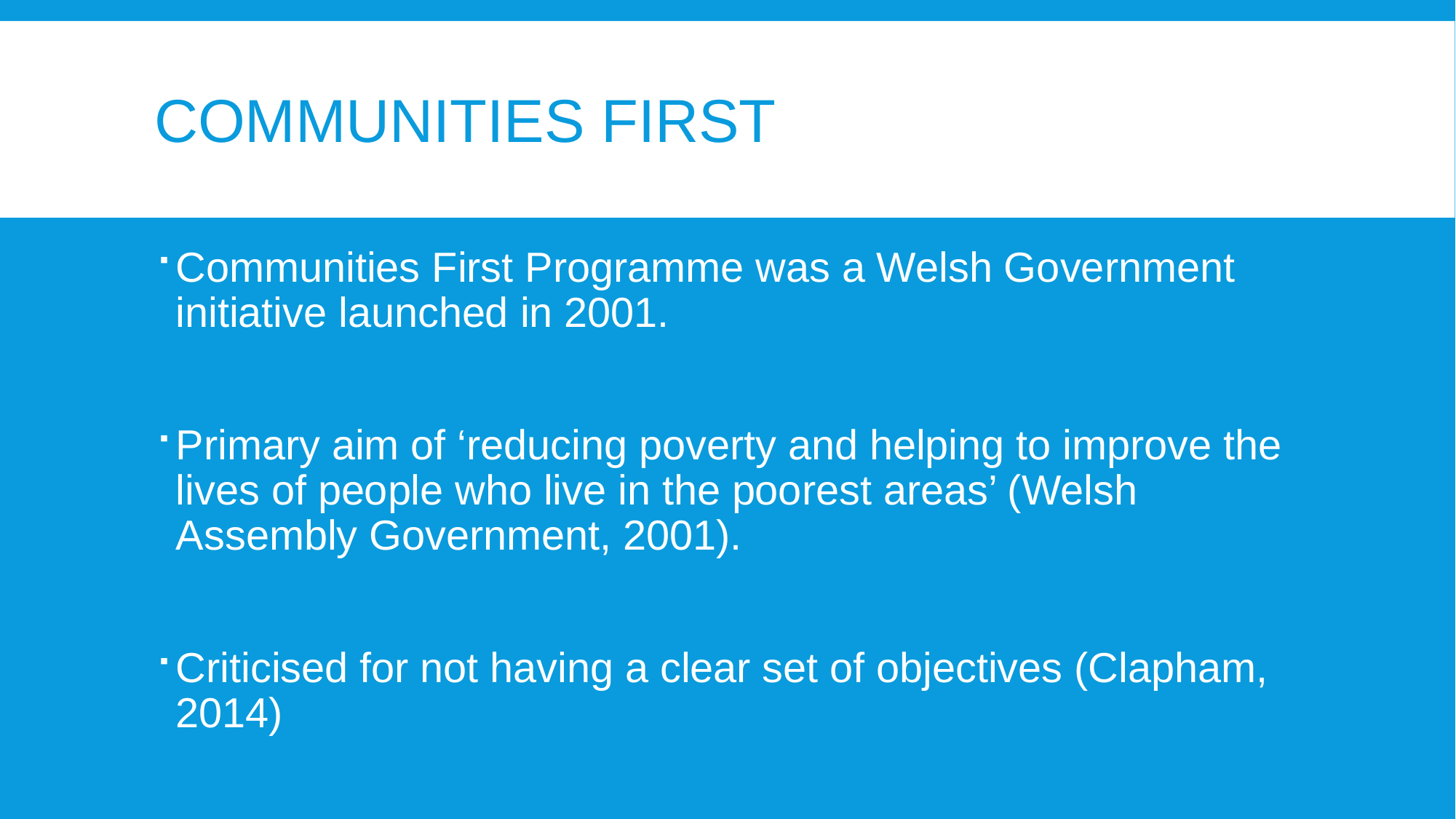

# Communities First
Communities First Programme was a Welsh Government initiative launched in 2001.

Primary aim of ‘reducing poverty and helping to improve the lives of people who live in the poorest areas’ (Welsh Assembly Government, 2001).

Criticised for not having a clear set of objectives (Clapham, 2014)